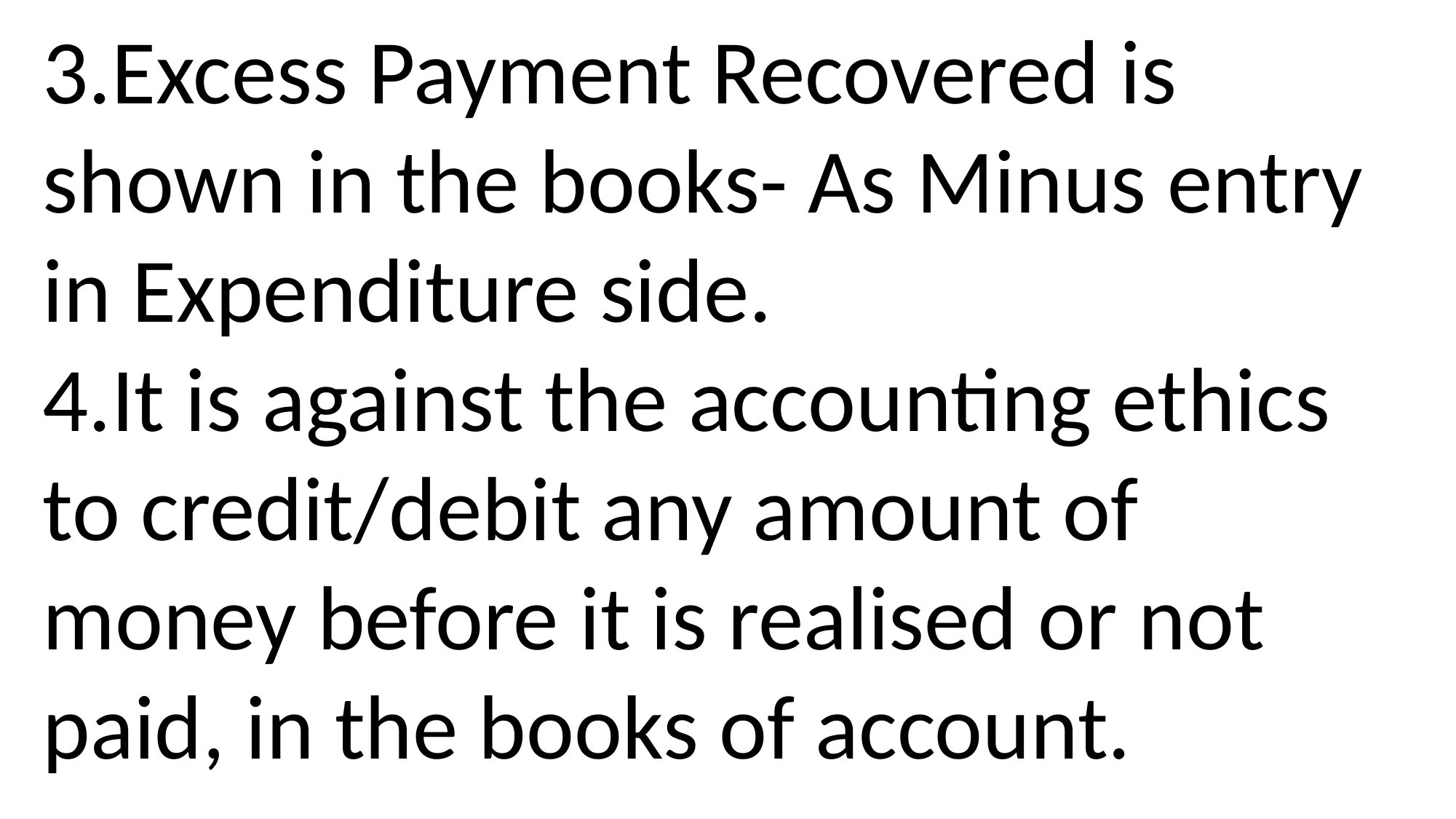

3.Excess Payment Recovered is shown in the books- As Minus entry in Expenditure side.
4.It is against the accounting ethics to credit/debit any amount of money before it is realised or not paid, in the books of account.